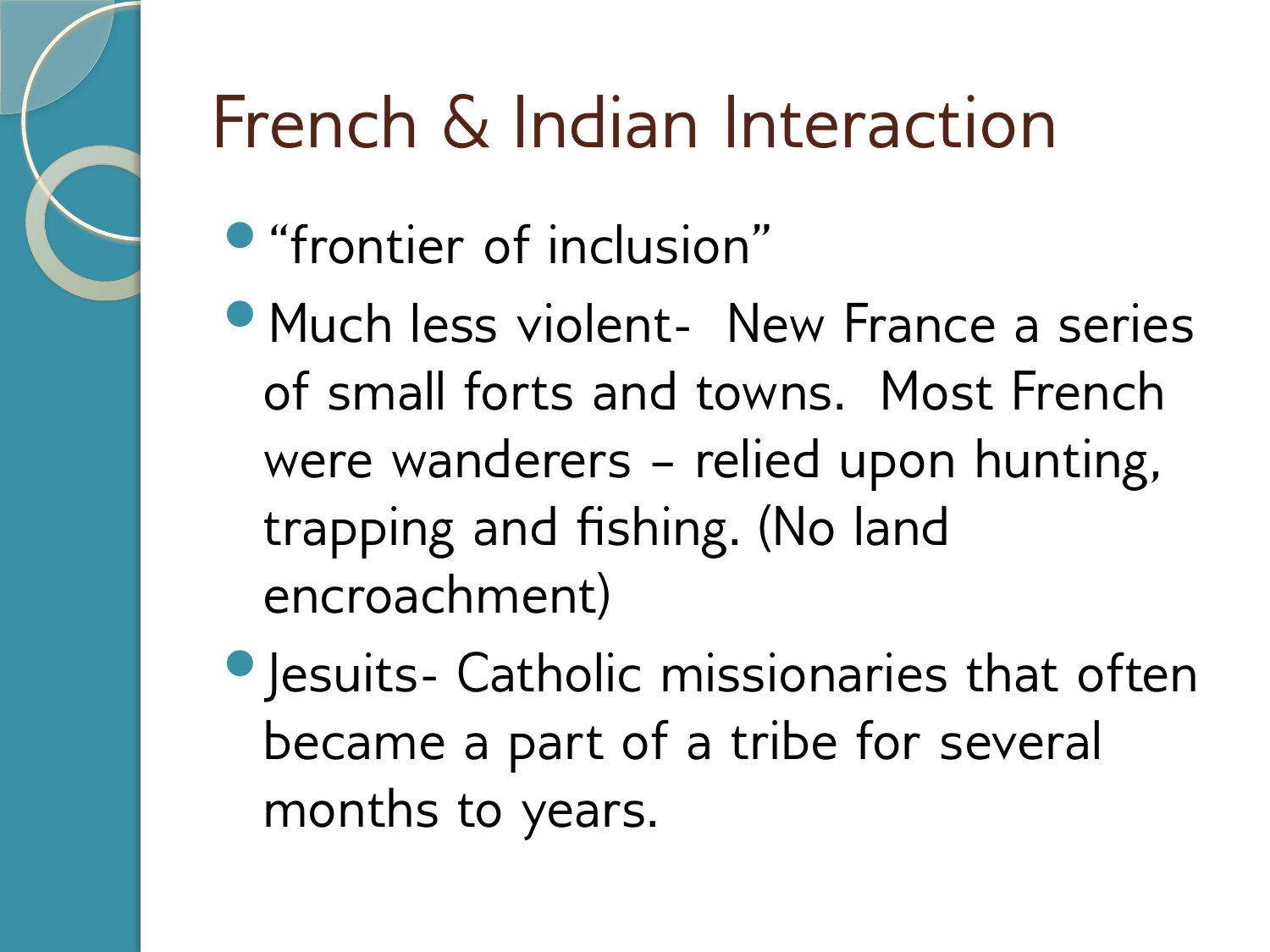

# French & Indian Interaction
“frontier of inclusion”
Much less violent-  New France a series of small forts and towns.  Most French were wanderers – relied upon hunting, trapping and fishing. (No land encroachment)
Jesuits- Catholic missionaries that often became a part of a tribe for several months to years.